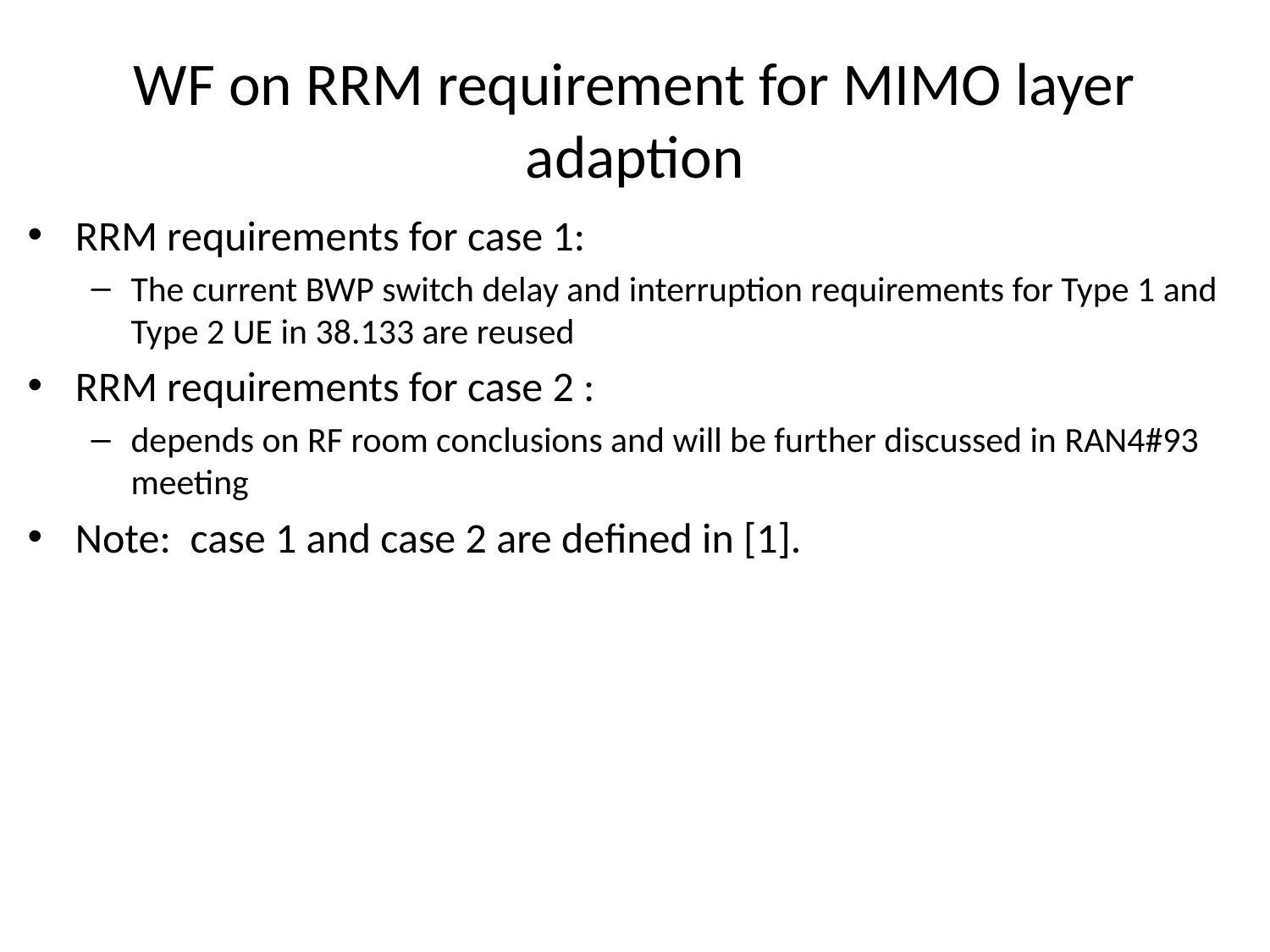

# WF on RRM requirement for MIMO layer adaption
RRM requirements for case 1:
The current BWP switch delay and interruption requirements for Type 1 and Type 2 UE in 38.133 are reused
RRM requirements for case 2 :
depends on RF room conclusions and will be further discussed in RAN4#93 meeting
Note:  case 1 and case 2 are defined in [1].